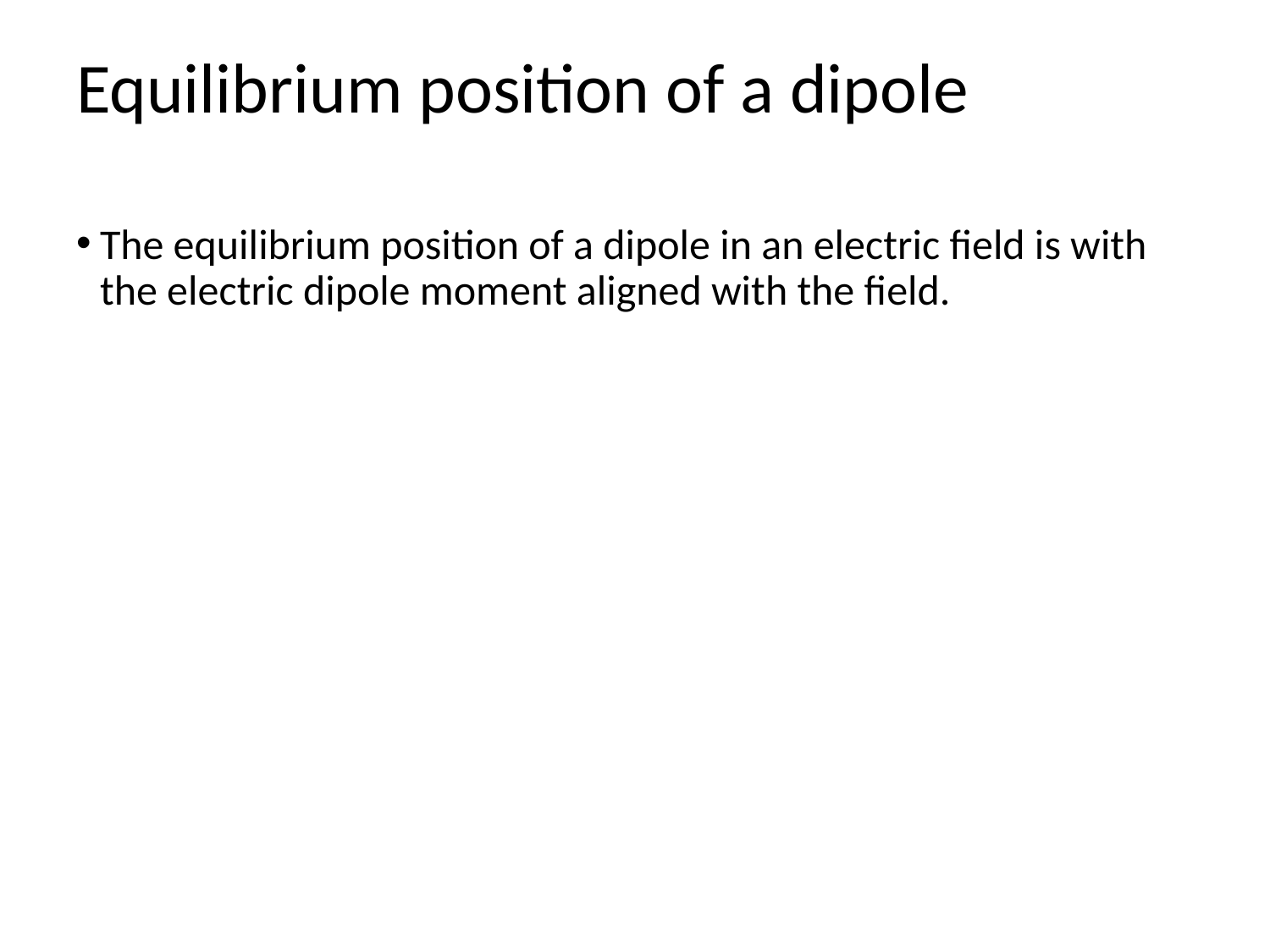

# Equilibrium position of a dipole
The equilibrium position of a dipole in an electric field is with the electric dipole moment aligned with the field.